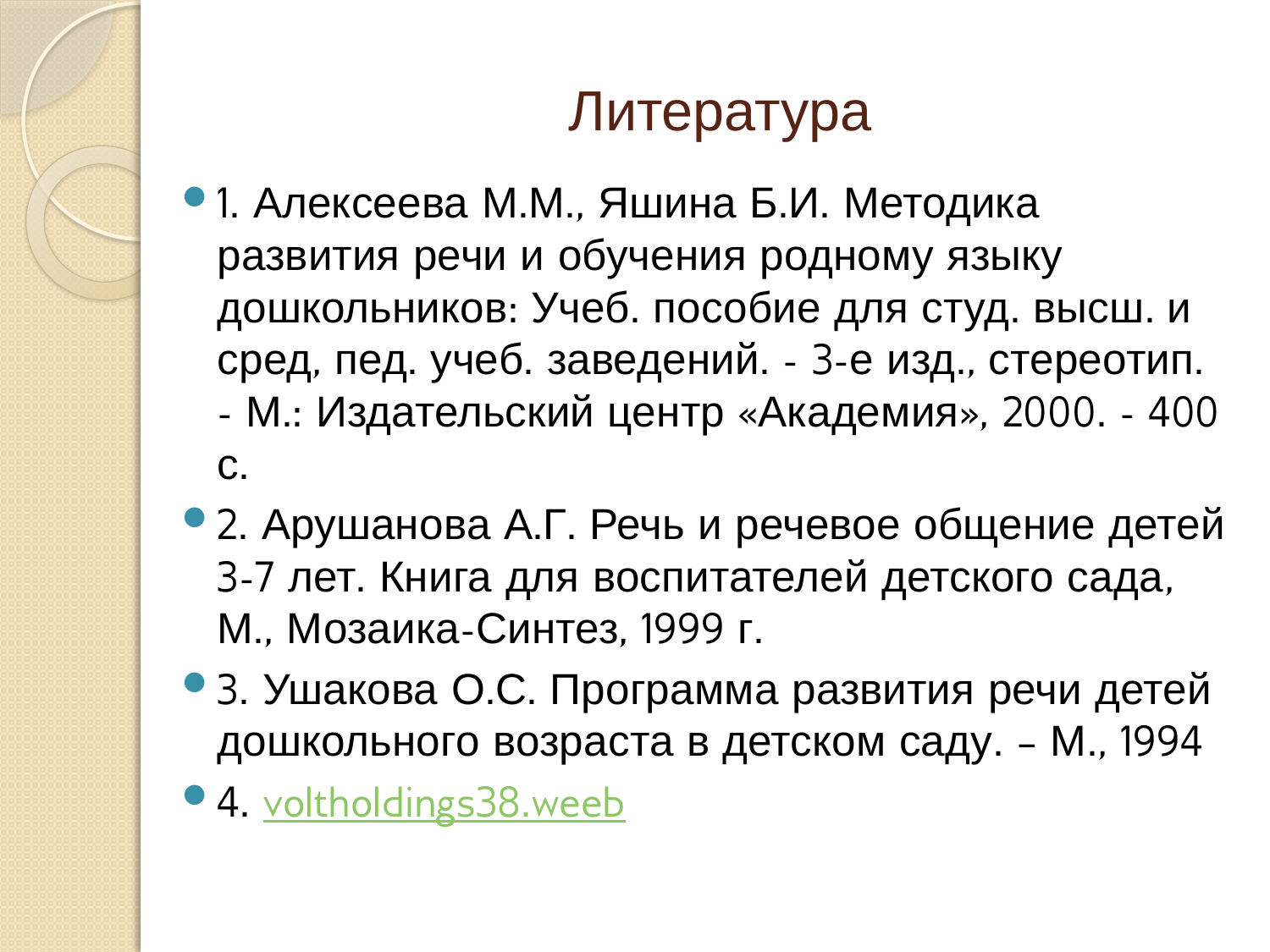

# Литература
1. Алексеева М.М., Яшина Б.И. Методика развития речи и обучения родному языку дошкольников: Учеб. пособие для студ. высш. и сред, пед. учеб. заведений. - 3-е изд., стереотип. - М.: Издательский центр «Академия», 2000. - 400 с.
2. Арушанова А.Г. Речь и речевое общение детей 3-7 лет. Книга для воспитателей детского сада, М., Мозаика-Синтез, 1999 г.
3. Ушакова О.С. Программа развития речи детей дошкольного возраста в детском саду. – М., 1994
4. voltholdings38.weeb